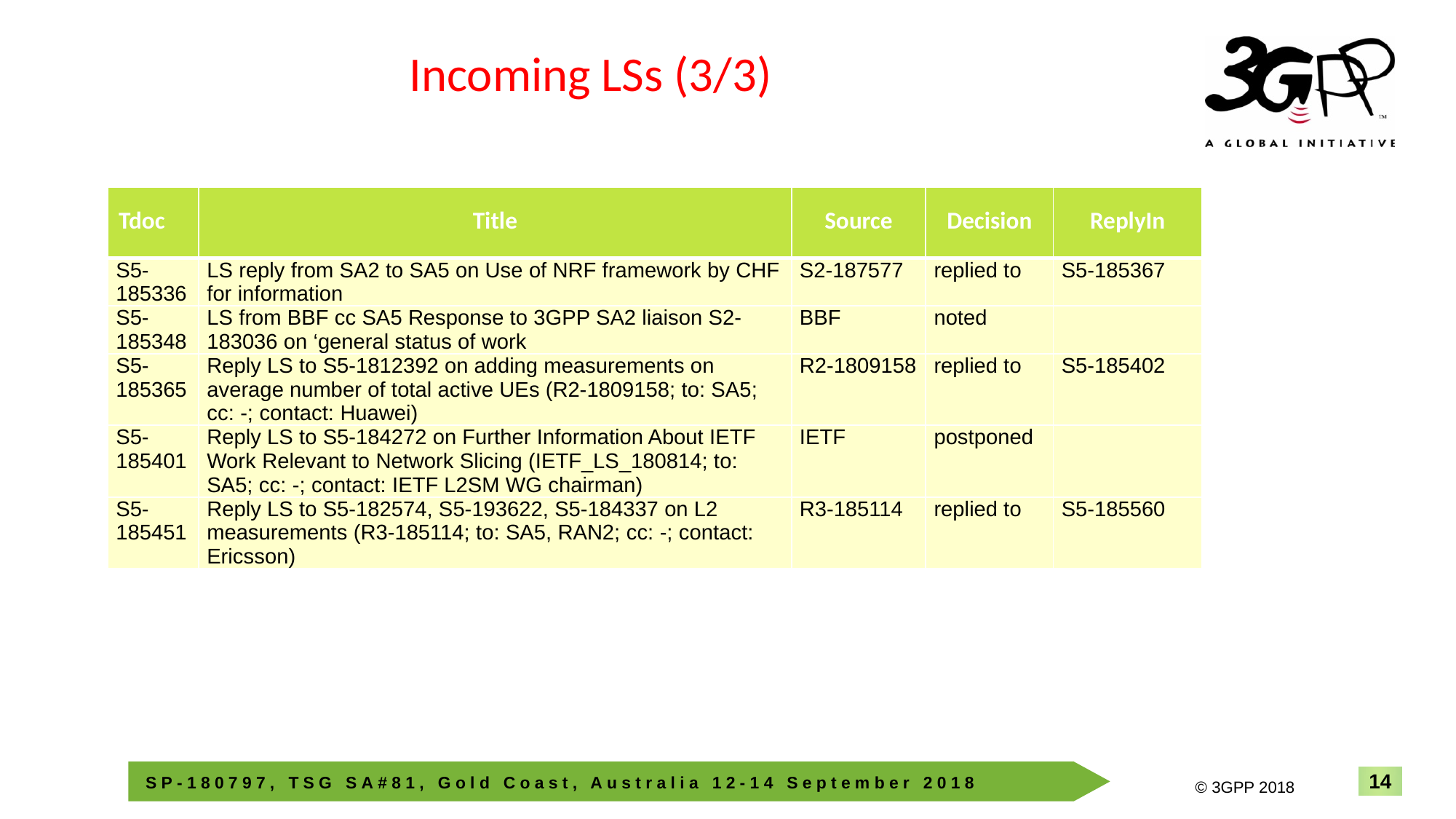

# Incoming LSs (3/3)
| Tdoc | Title | Source | Decision | ReplyIn |
| --- | --- | --- | --- | --- |
| S5-185336 | LS reply from SA2 to SA5 on Use of NRF framework by CHF for information | S2-187577 | replied to | S5-185367 |
| S5-185348 | LS from BBF cc SA5 Response to 3GPP SA2 liaison S2-183036 on ‘general status of work | BBF | noted |  |
| S5-185365 | Reply LS to S5-1812392 on adding measurements on average number of total active UEs (R2-1809158; to: SA5; cc: -; contact: Huawei) | R2-1809158 | replied to | S5-185402 |
| S5-185401 | Reply LS to S5-184272 on Further Information About IETF Work Relevant to Network Slicing (IETF\_LS\_180814; to: SA5; cc: -; contact: IETF L2SM WG chairman) | IETF | postponed |  |
| S5-185451 | Reply LS to S5-182574, S5-193622, S5-184337 on L2 measurements (R3-185114; to: SA5, RAN2; cc: -; contact: Ericsson) | R3-185114 | replied to | S5-185560 |